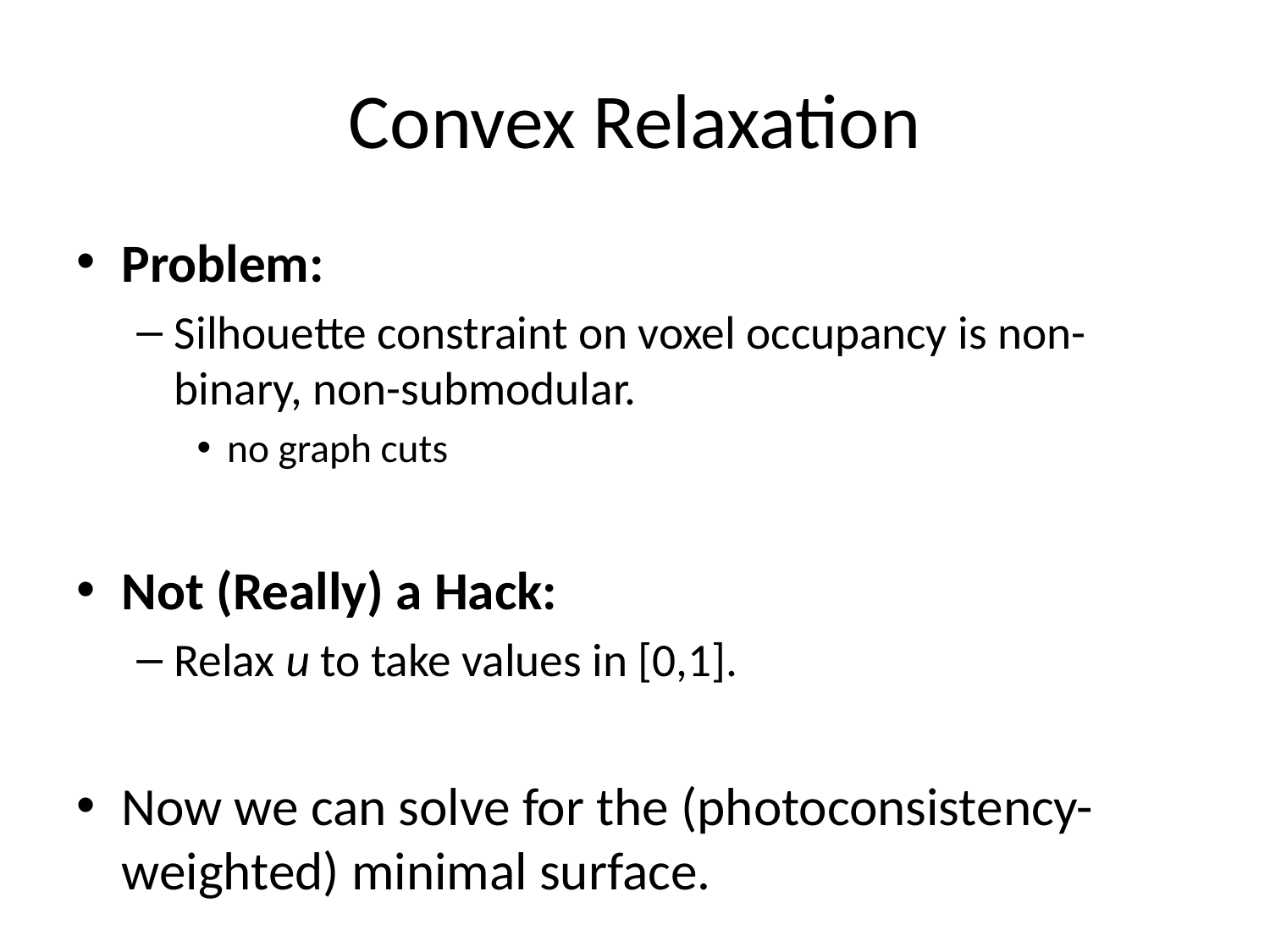

# Convex Relaxation
Problem:
Silhouette constraint on voxel occupancy is non-binary, non-submodular.
no graph cuts

Not (Really) a Hack:
Relax u to take values in [0,1].

Now we can solve for the (photoconsistency-weighted) minimal surface.